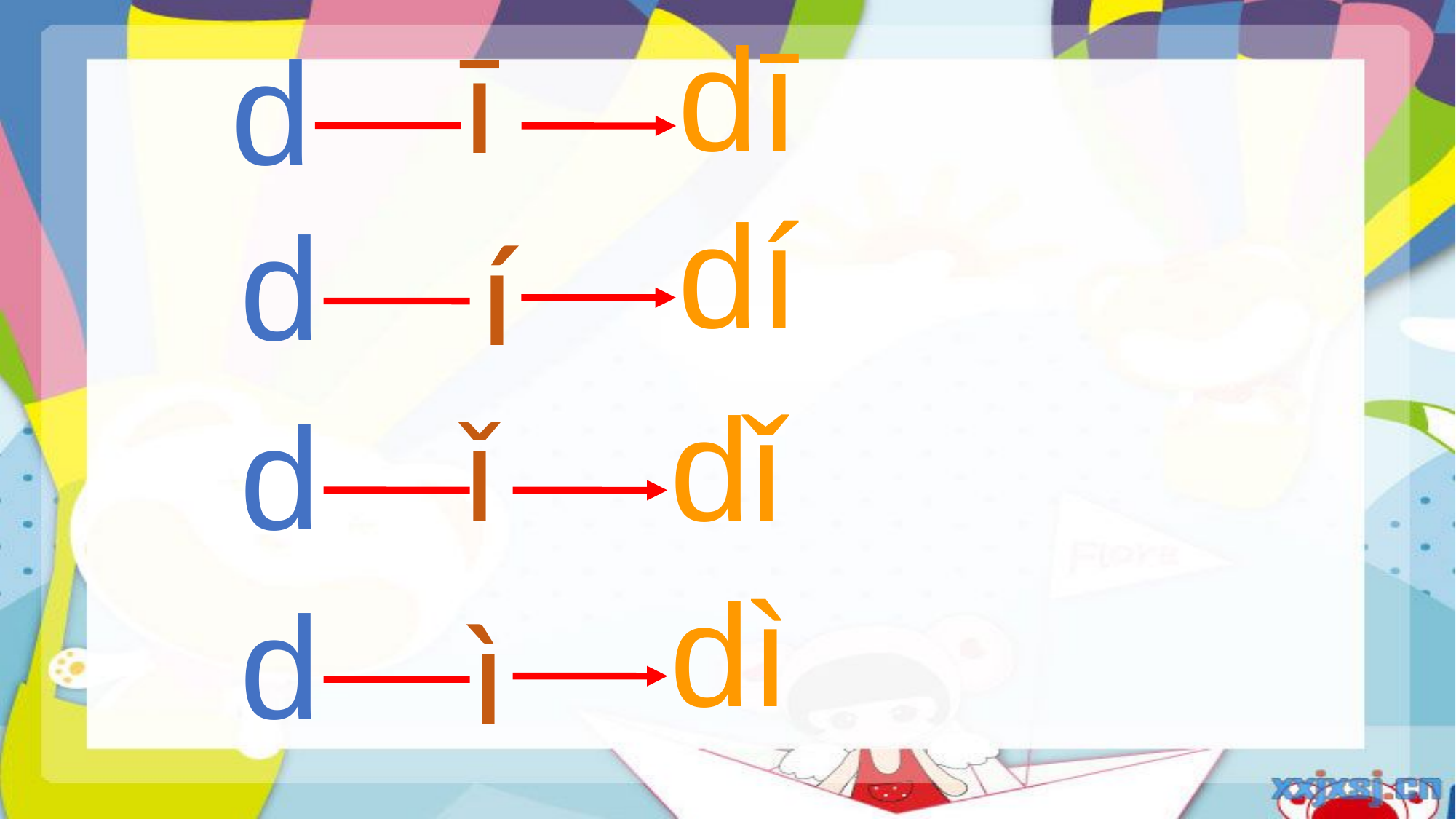

dī
ī

d

dí
d

í

ǐ

dǐ
d

dì
d

ì